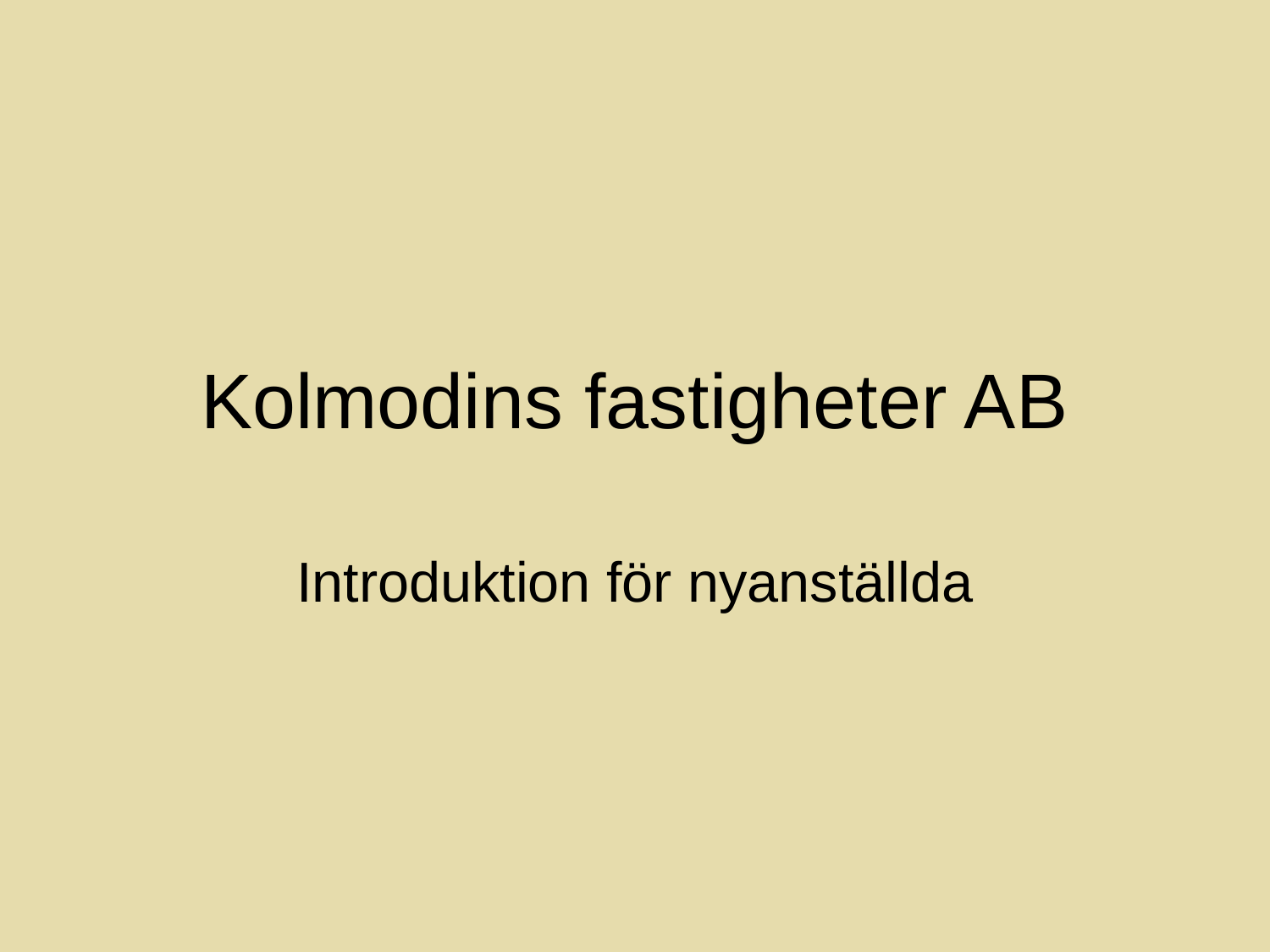

# Kolmodins fastigheter AB
Introduktion för nyanställda